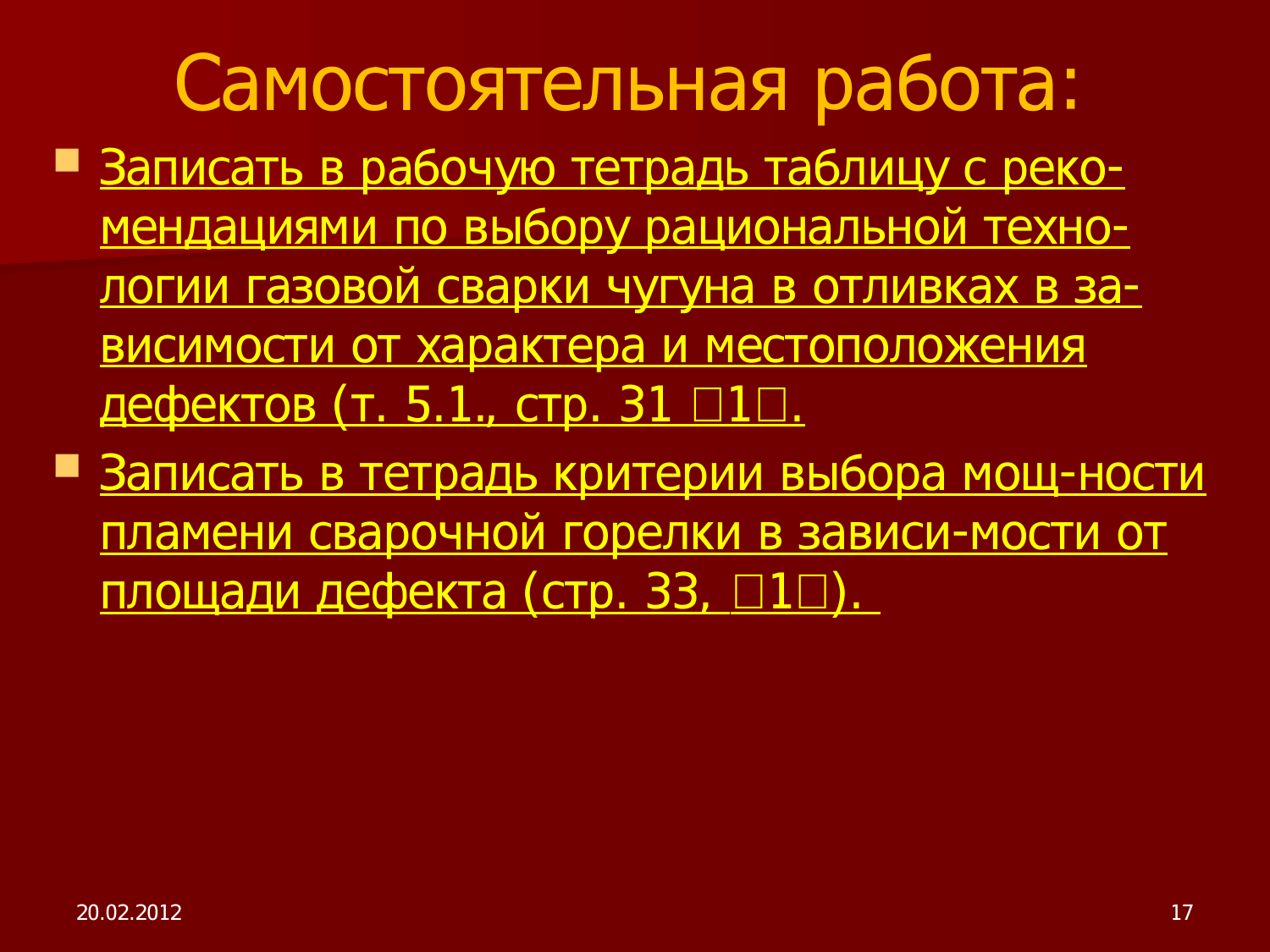

# Самостоятельная работа:
Записать в рабочую тетрадь таблицу с реко-мендациями по выбору рациональной техно-логии газовой сварки чугуна в отливках в за-висимости от характера и местоположения дефектов (т. 5.1., стр. 31 [1].
Записать в тетрадь критерии выбора мощ-ности пламени сварочной горелки в зависи-мости от площади дефекта (стр. 33, [1]).
20.02.2012
17